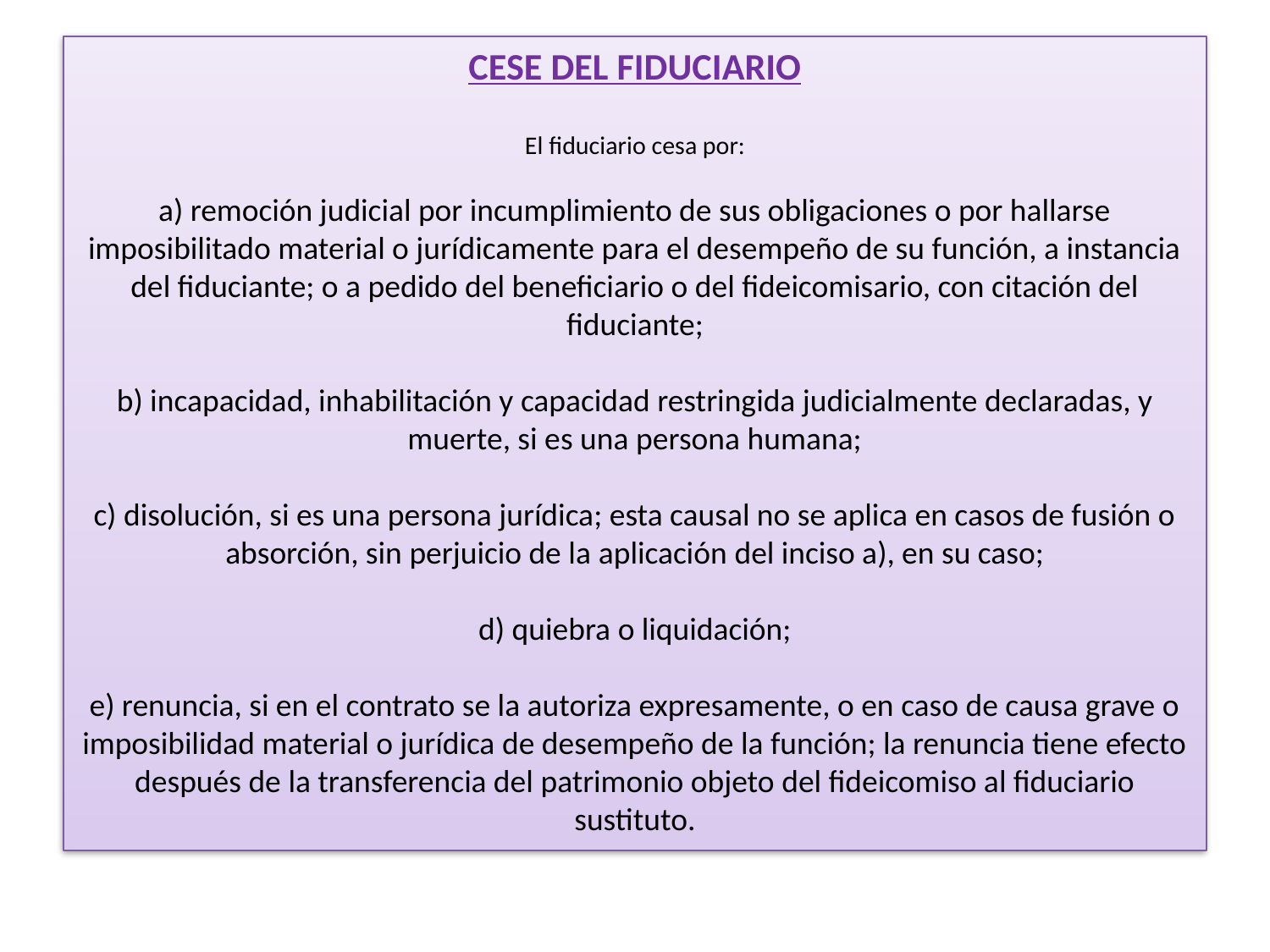

CESE DEL FIDUCIARIO

El fiduciario cesa por:
a) remoción judicial por incumplimiento de sus obligaciones o por hallarse imposibilitado material o jurídicamente para el desempeño de su función, a instancia del fiduciante; o a pedido del beneficiario o del fideicomisario, con citación del fiduciante;
b) incapacidad, inhabilitación y capacidad restringida judicialmente declaradas, y muerte, si es una persona humana;
c) disolución, si es una persona jurídica; esta causal no se aplica en casos de fusión o absorción, sin perjuicio de la aplicación del inciso a), en su caso;
d) quiebra o liquidación;
e) renuncia, si en el contrato se la autoriza expresamente, o en caso de causa grave o imposibilidad material o jurídica de desempeño de la función; la renuncia tiene efecto después de la transferencia del patrimonio objeto del fideicomiso al fiduciario sustituto.

#